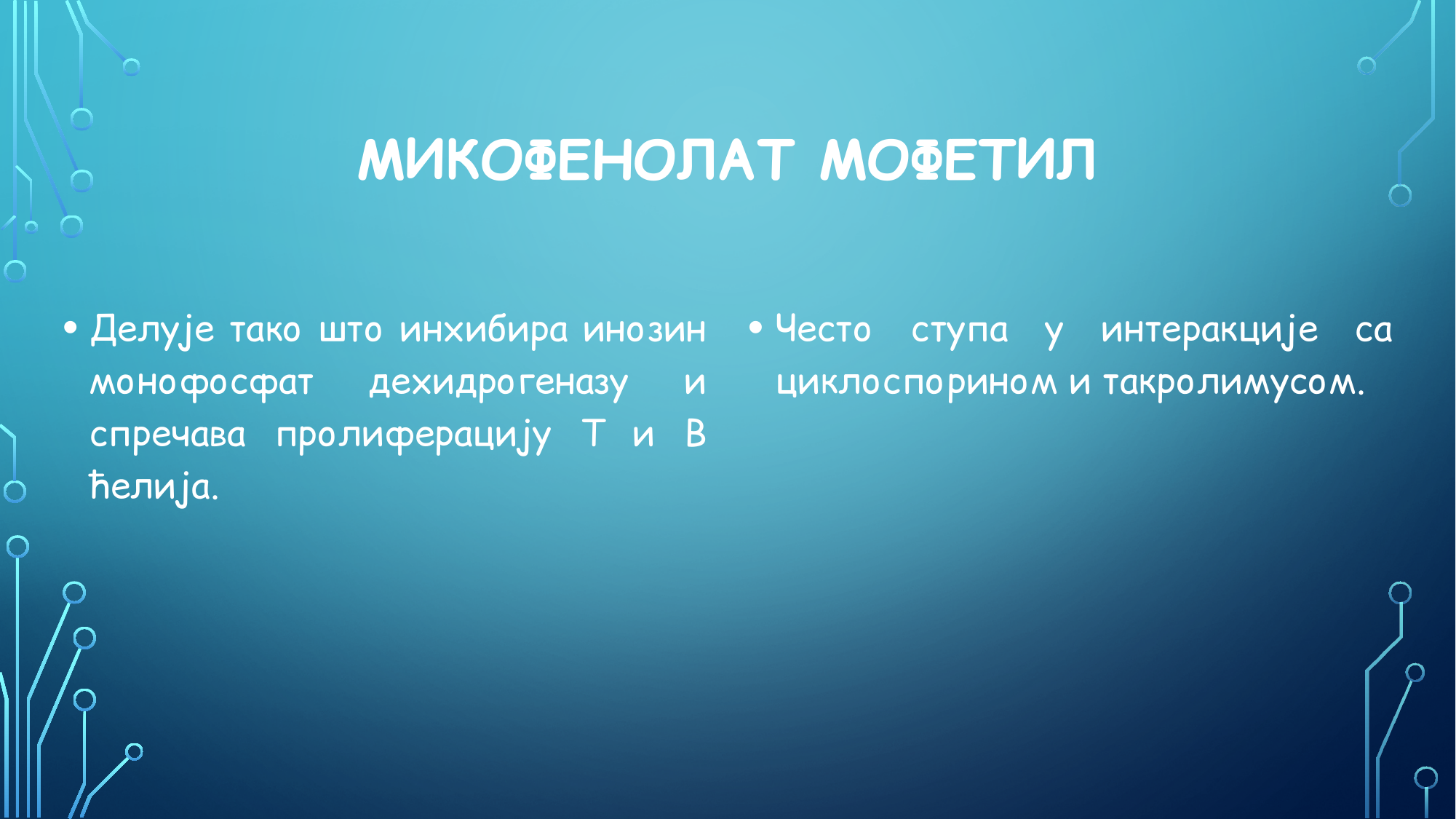

# Микофенолат мофетил
Делује тако што инхибира инозин монофосфат дехидрогеназу и спречава пролиферацију Т и B ћелија.
Често ступа у интеракције са циклоспорином и такролимусом.